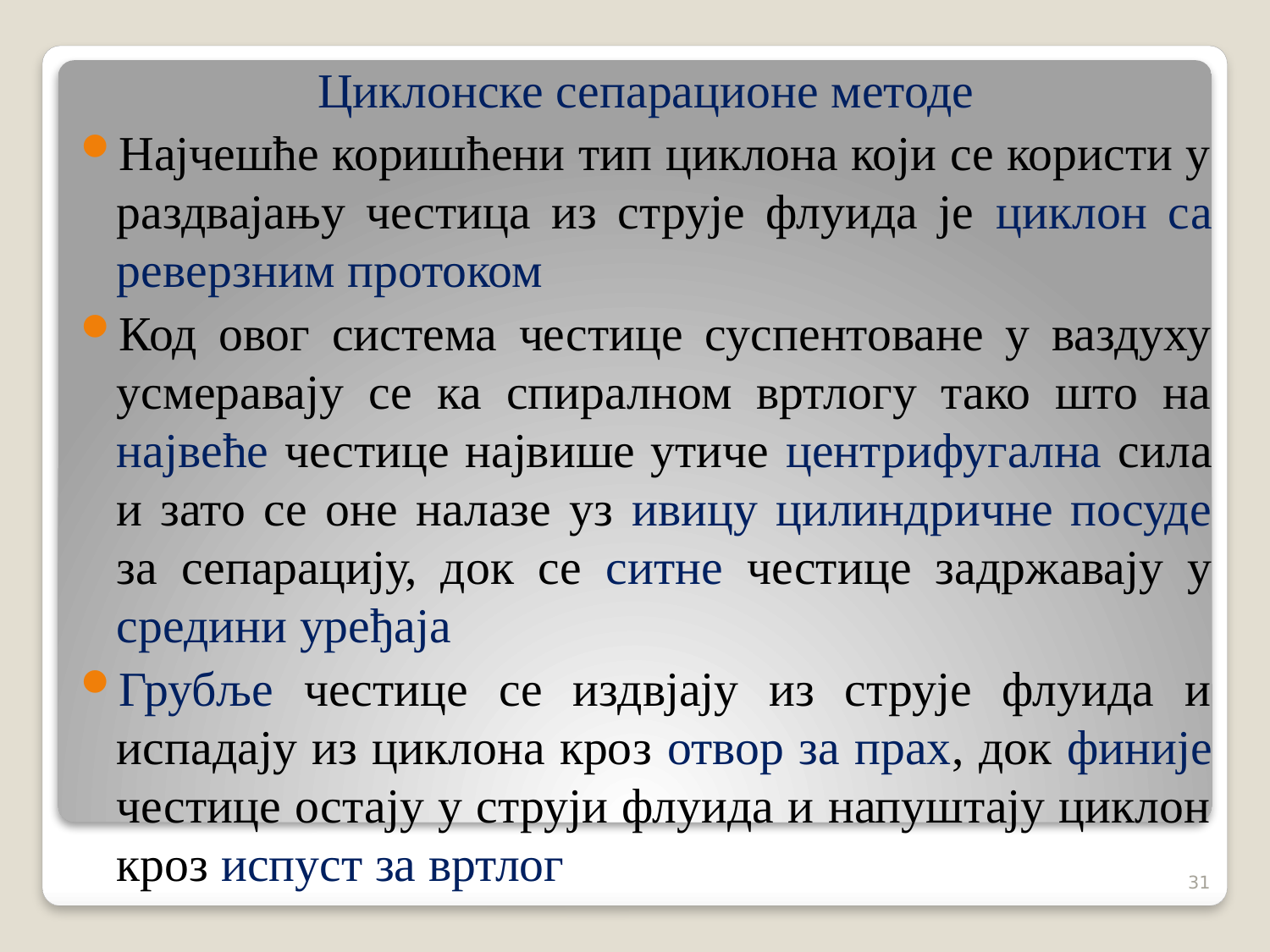

Циклонске сепарационе методе
Најчешће коришћени тип циклона који се користи у раздвајању честица из струје флуида је циклон са реверзним протоком
Код овог система честице суспентоване у ваздуху усмеравају се ка спиралном вртлогу тако што на највеће честице највише утиче центрифугална сила и зато се оне налазе уз ивицу цилиндричне посуде за сепарацију, док се ситне честице задржавају у средини уређаја
Грубље честице се издвјају из струје флуида и испадају из циклона кроз отвор за прах, док финије честице остају у струји флуида и напуштају циклон кроз испуст за вртлог

31